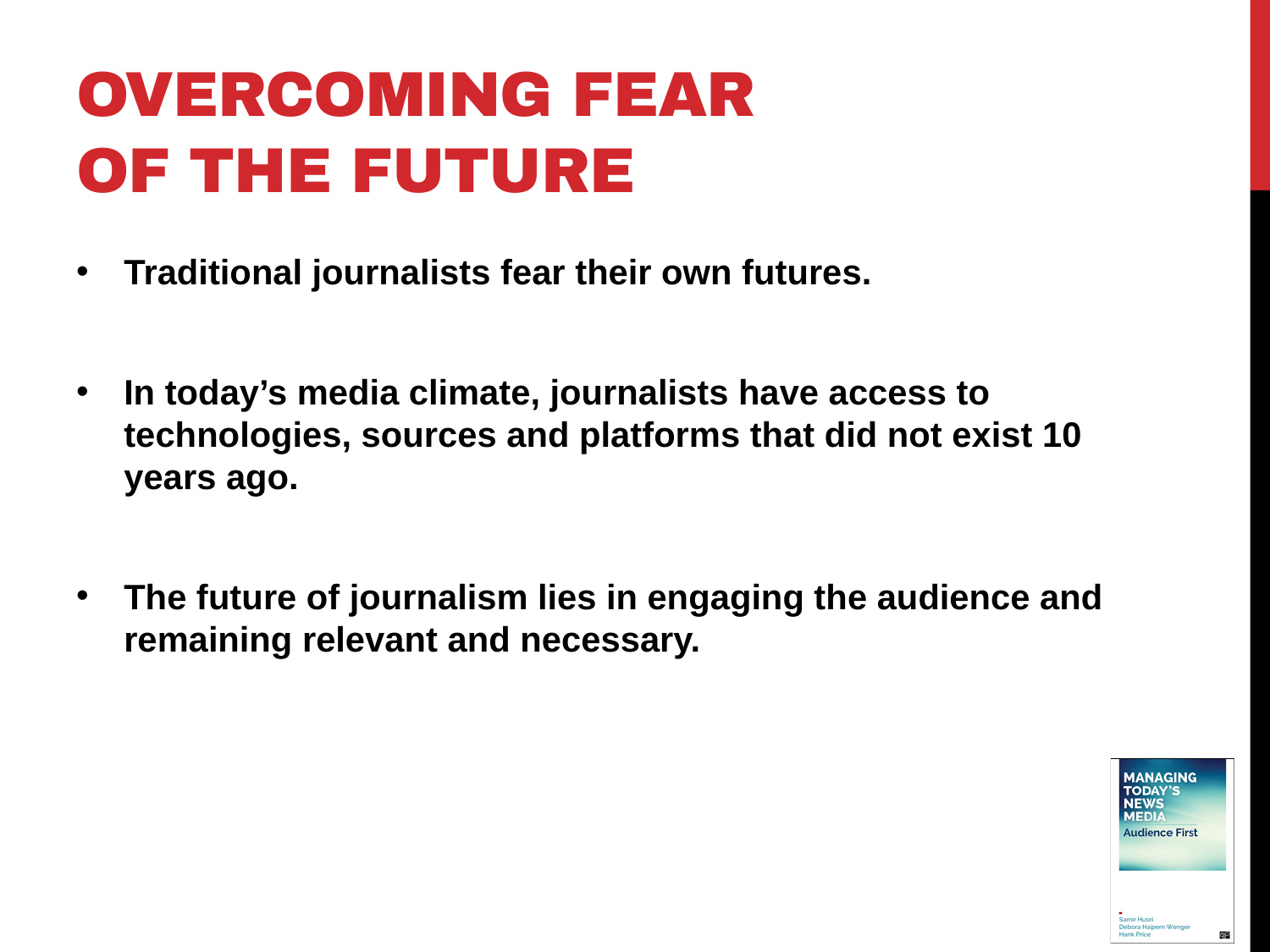

# Overcoming Fear of the future
Traditional journalists fear their own futures.

In today’s media climate, journalists have access to technologies, sources and platforms that did not exist 10 years ago.

The future of journalism lies in engaging the audience and remaining relevant and necessary.